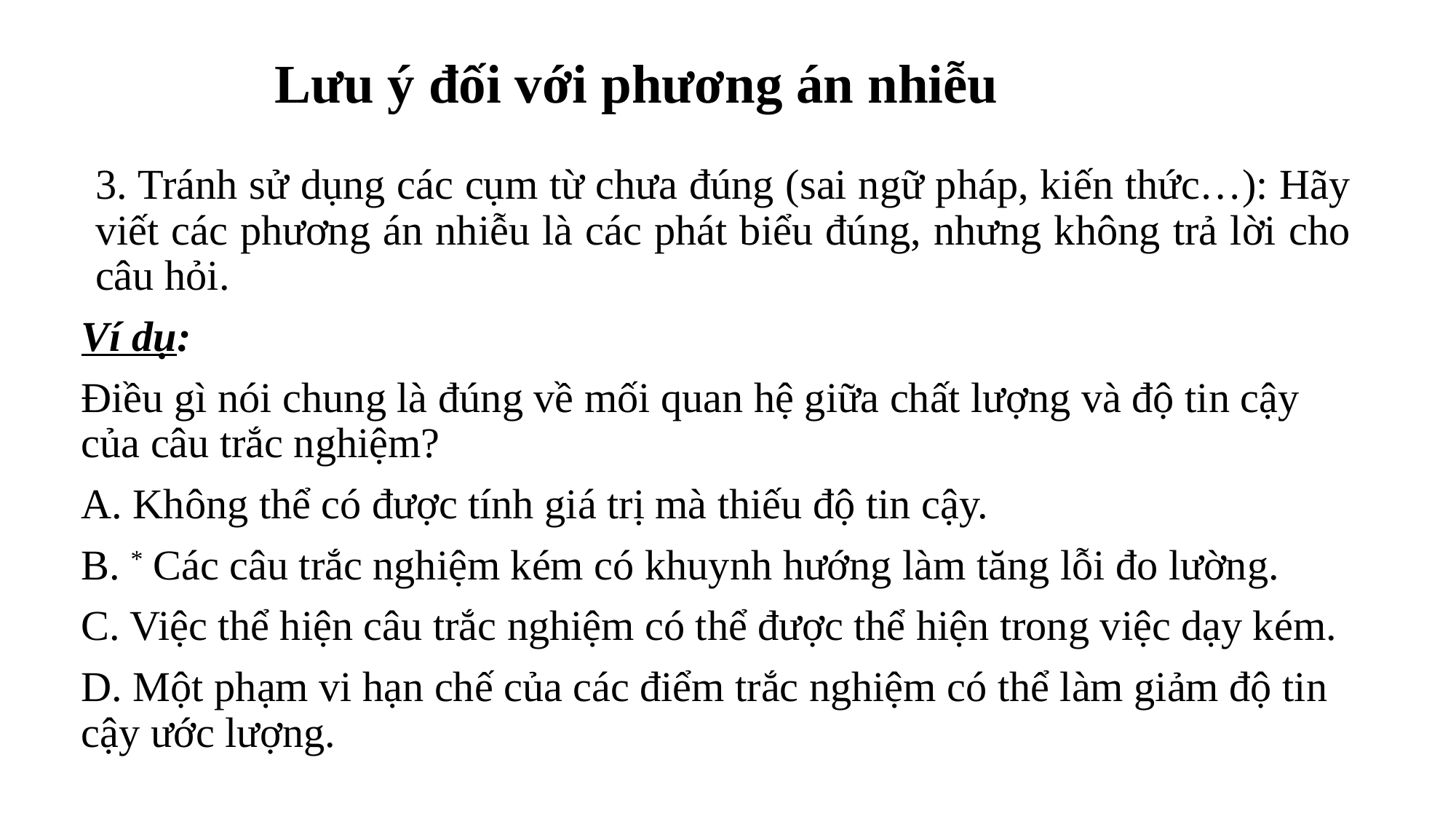

# Lưu ý đối với phương án nhiễu
3. Tránh sử dụng các cụm từ chưa đúng (sai ngữ pháp, kiến thức…): Hãy viết các phương án nhiễu là các phát biểu đúng, nhưng không trả lời cho câu hỏi.
Ví dụ:
Điều gì nói chung là đúng về mối quan hệ giữa chất lượng và độ tin cậy của câu trắc nghiệm?
A. Không thể có được tính giá trị mà thiếu độ tin cậy.
B. * Các câu trắc nghiệm kém có khuynh hướng làm tăng lỗi đo lường.
C. Việc thể hiện câu trắc nghiệm có thể được thể hiện trong việc dạy kém.
D. Một phạm vi hạn chế của các điểm trắc nghiệm có thể làm giảm độ tin cậy ước lượng.